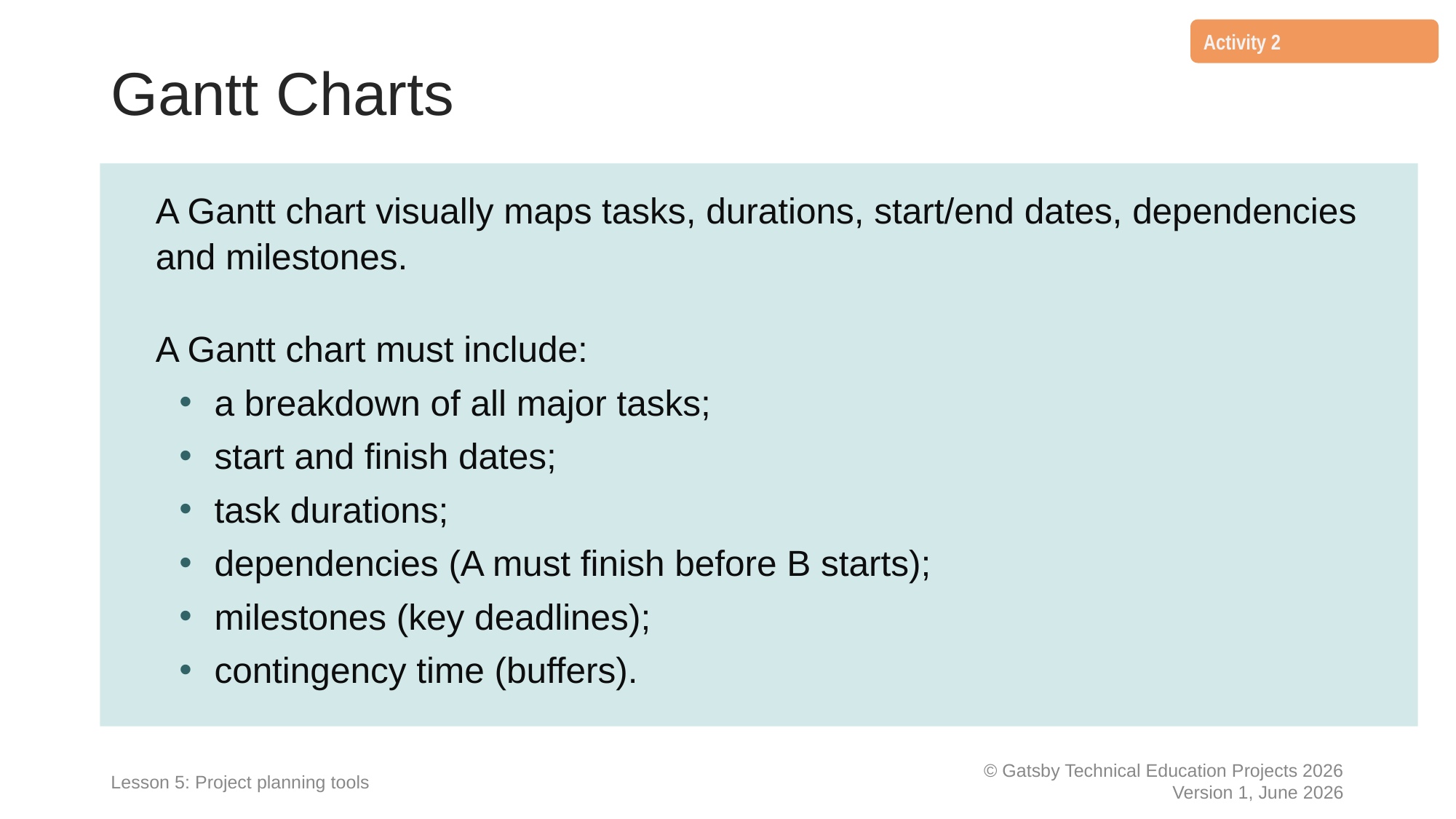

# Gantt Charts
Activity 2
A Gantt chart visually maps tasks, durations, start/end dates, dependencies and milestones.

A Gantt chart must include:
a breakdown of all major tasks;
start and finish dates;
task durations;
dependencies (A must finish before B starts);
milestones (key deadlines);
contingency time (buffers).

Lesson 5: Project planning tools